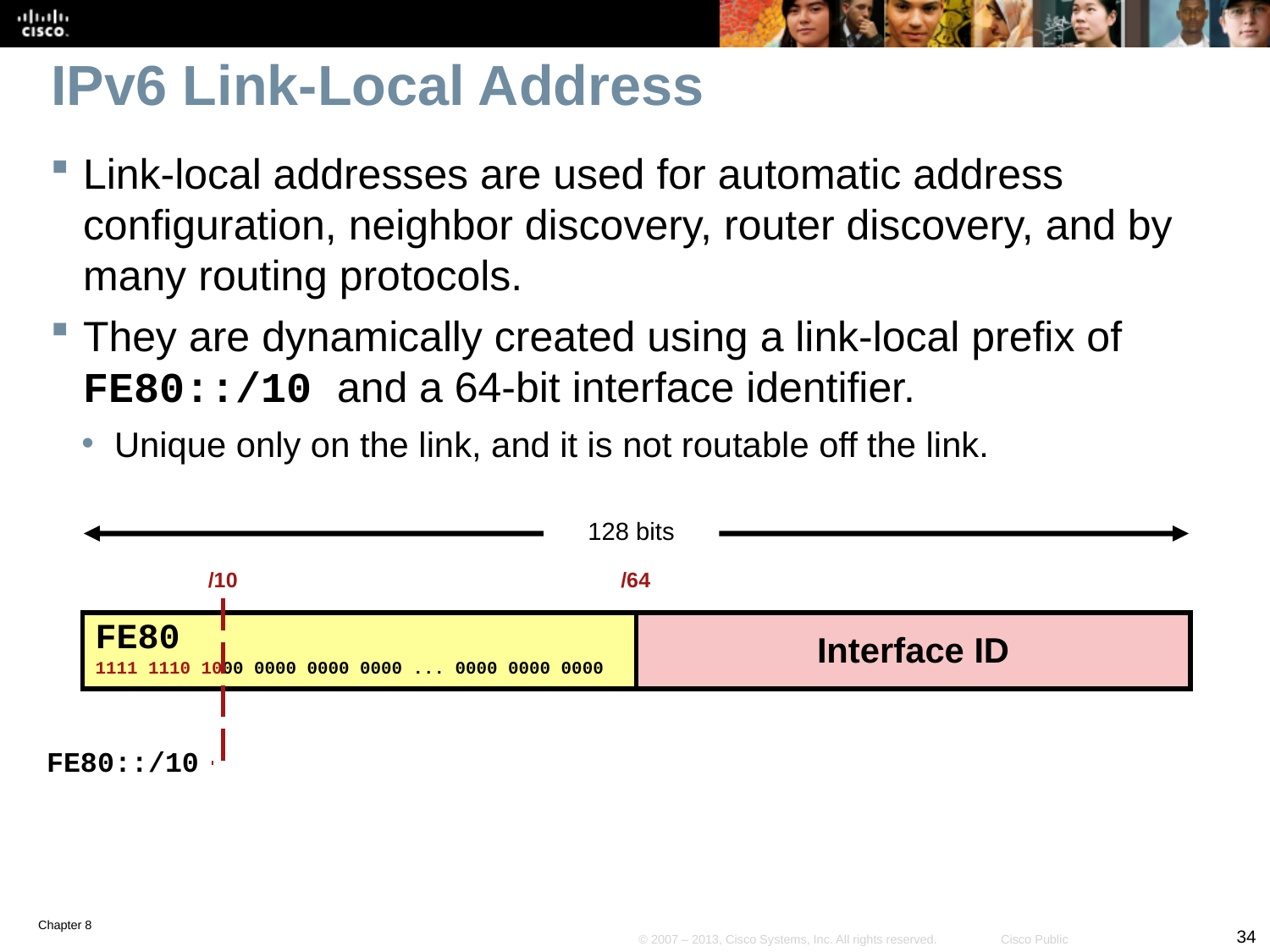

# IPv6 Link-Local Address
Link-local addresses are used for automatic address configuration, neighbor discovery, router discovery, and by many routing protocols.
They are dynamically created using a link-local prefix of FE80::/10 and a 64-bit interface identifier.
Unique only on the link, and it is not routable off the link.
128 bits

/10
/64
| FE80 1111 1110 1000 0000 0000 0000 ... 0000 0000 0000 | Interface ID |
| --- | --- |
FE80::/10